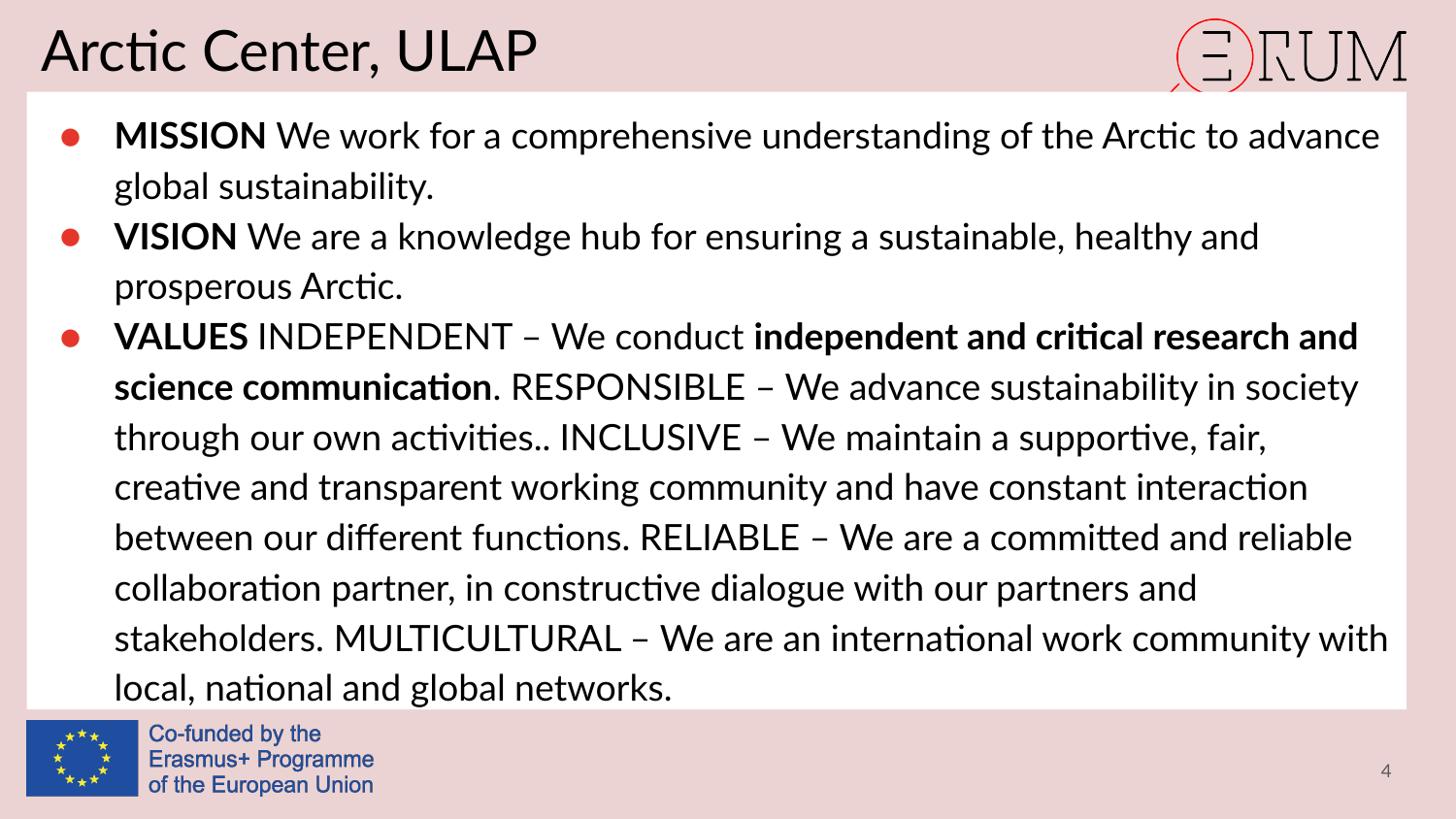

# Arctic Center, ULAP
MISSION We work for a comprehensive understanding of the Arctic to advance global sustainability.
VISION We are a knowledge hub for ensuring a sustainable, healthy and prosperous Arctic.
VALUES INDEPENDENT – We conduct independent and critical research and science communication. RESPONSIBLE – We advance sustainability in society through our own activities.. INCLUSIVE – We maintain a supportive, fair, creative and transparent working community and have constant interaction between our different functions. RELIABLE – We are a committed and reliable collaboration partner, in constructive dialogue with our partners and stakeholders. MULTICULTURAL – We are an international work community with local, national and global networks.

4